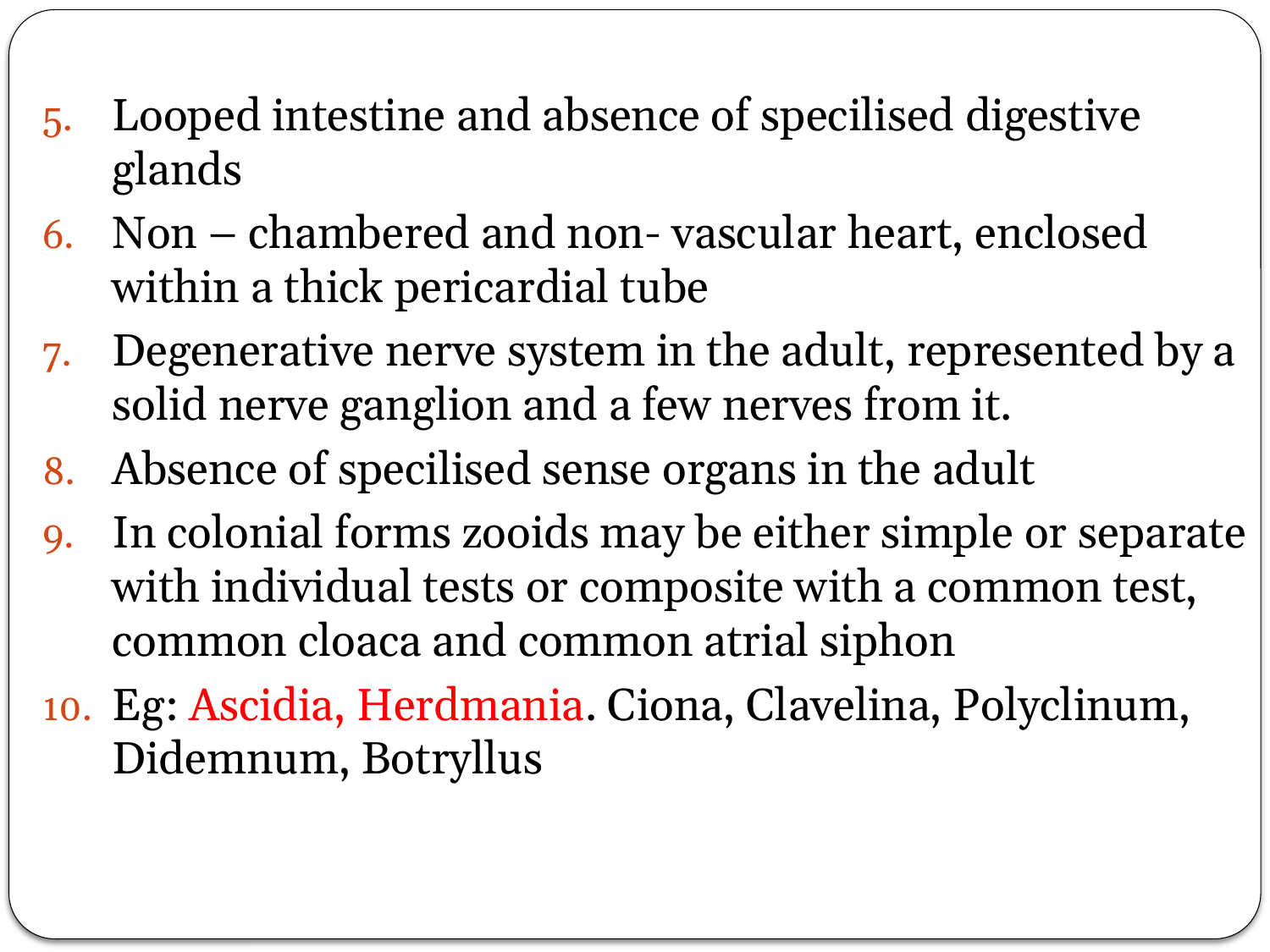

Looped intestine and absence of specilised digestive glands
Non – chambered and non- vascular heart, enclosed within a thick pericardial tube
Degenerative nerve system in the adult, represented by a solid nerve ganglion and a few nerves from it.
Absence of specilised sense organs in the adult
In colonial forms zooids may be either simple or separate with individual tests or composite with a common test, common cloaca and common atrial siphon
Eg: Ascidia, Herdmania. Ciona, Clavelina, Polyclinum, Didemnum, Botryllus